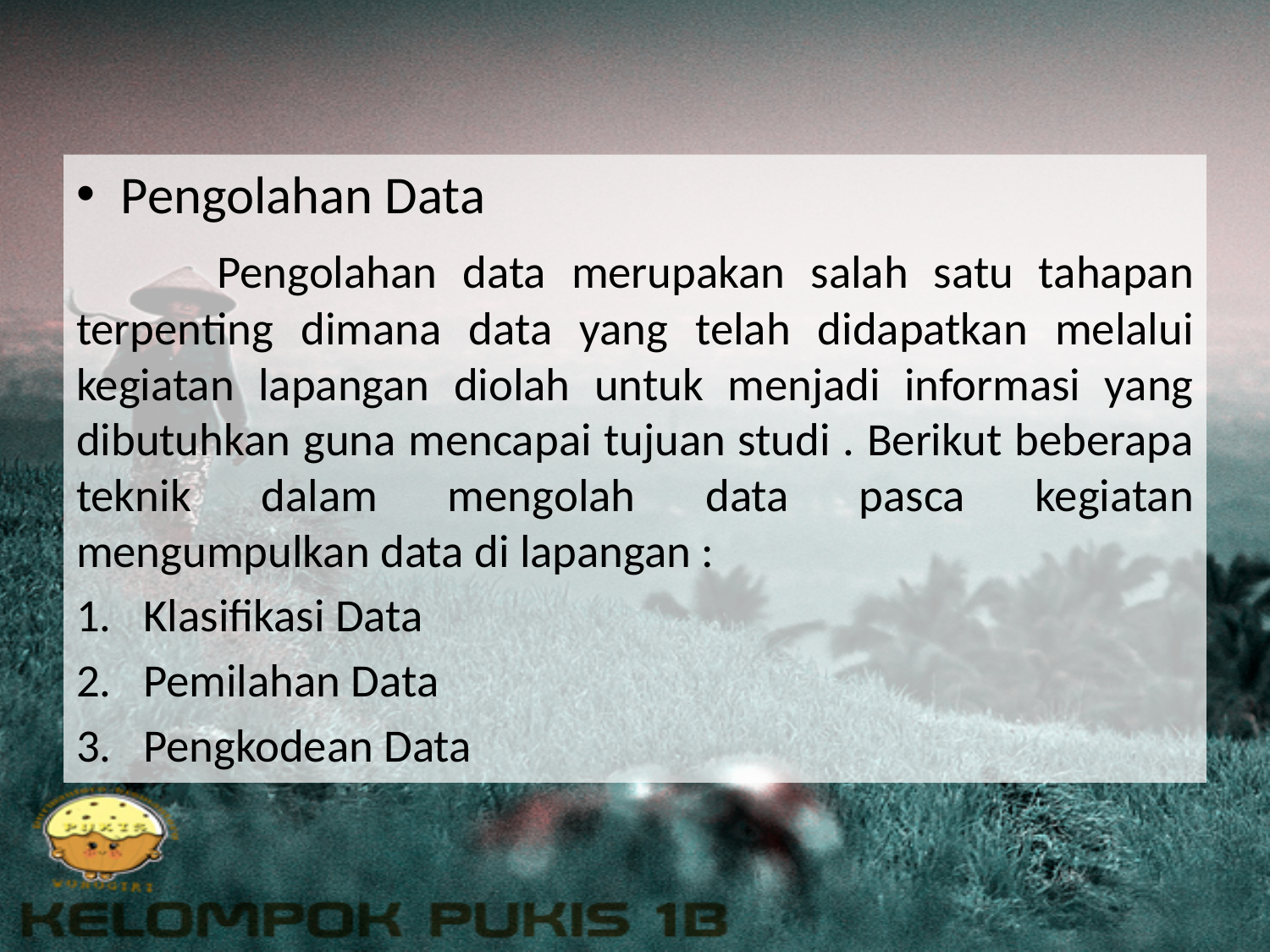

Pengolahan Data
	 Pengolahan data merupakan salah satu tahapan terpenting dimana data yang telah didapatkan melalui kegiatan lapangan diolah untuk menjadi informasi yang dibutuhkan guna mencapai tujuan studi . Berikut beberapa teknik dalam mengolah data pasca kegiatan mengumpulkan data di lapangan :
Klasifikasi Data
Pemilahan Data
Pengkodean Data